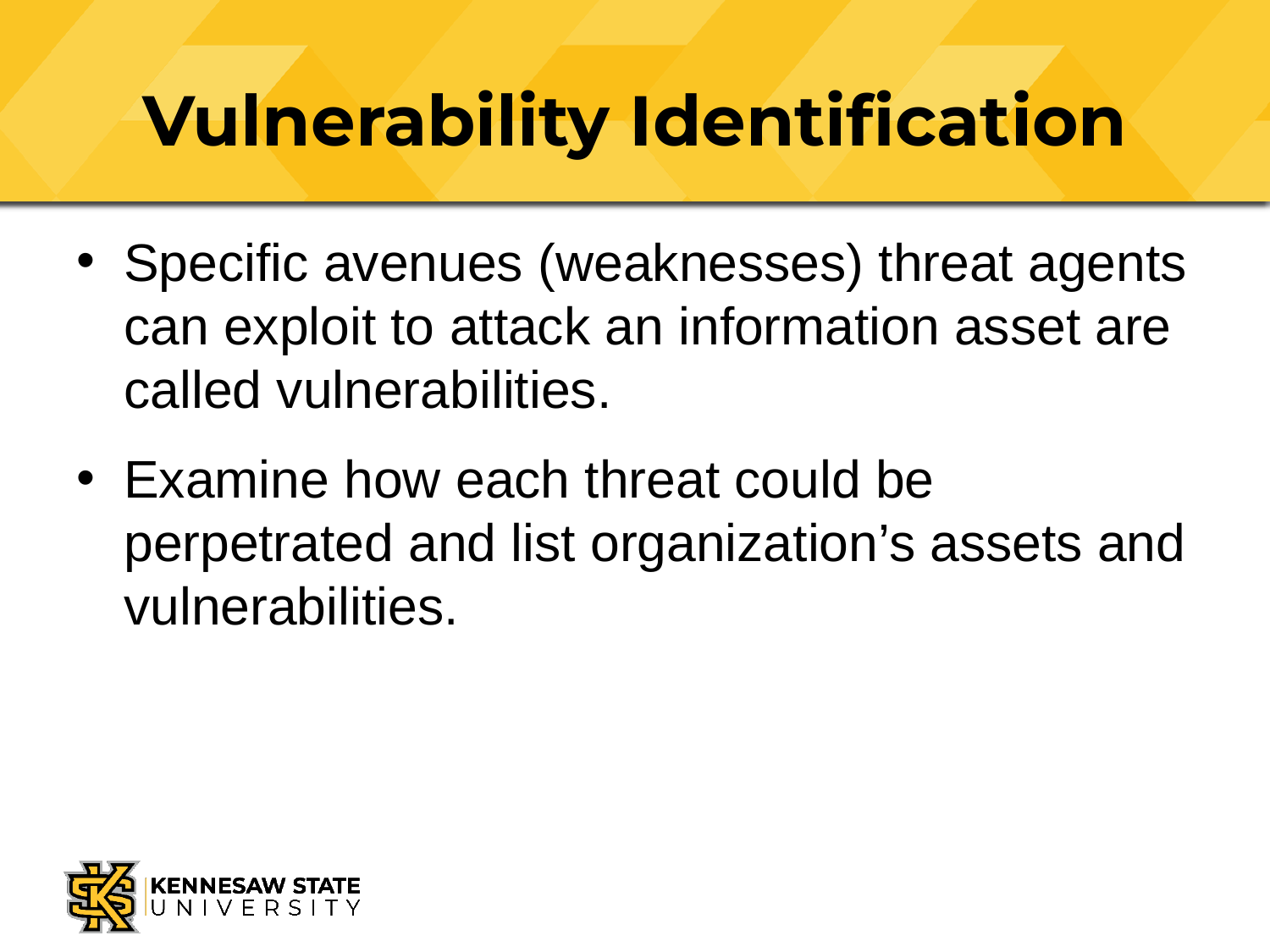

# Vulnerability Identification
Specific avenues (weaknesses) threat agents can exploit to attack an information asset are called vulnerabilities.
Examine how each threat could be perpetrated and list organization’s assets and vulnerabilities.